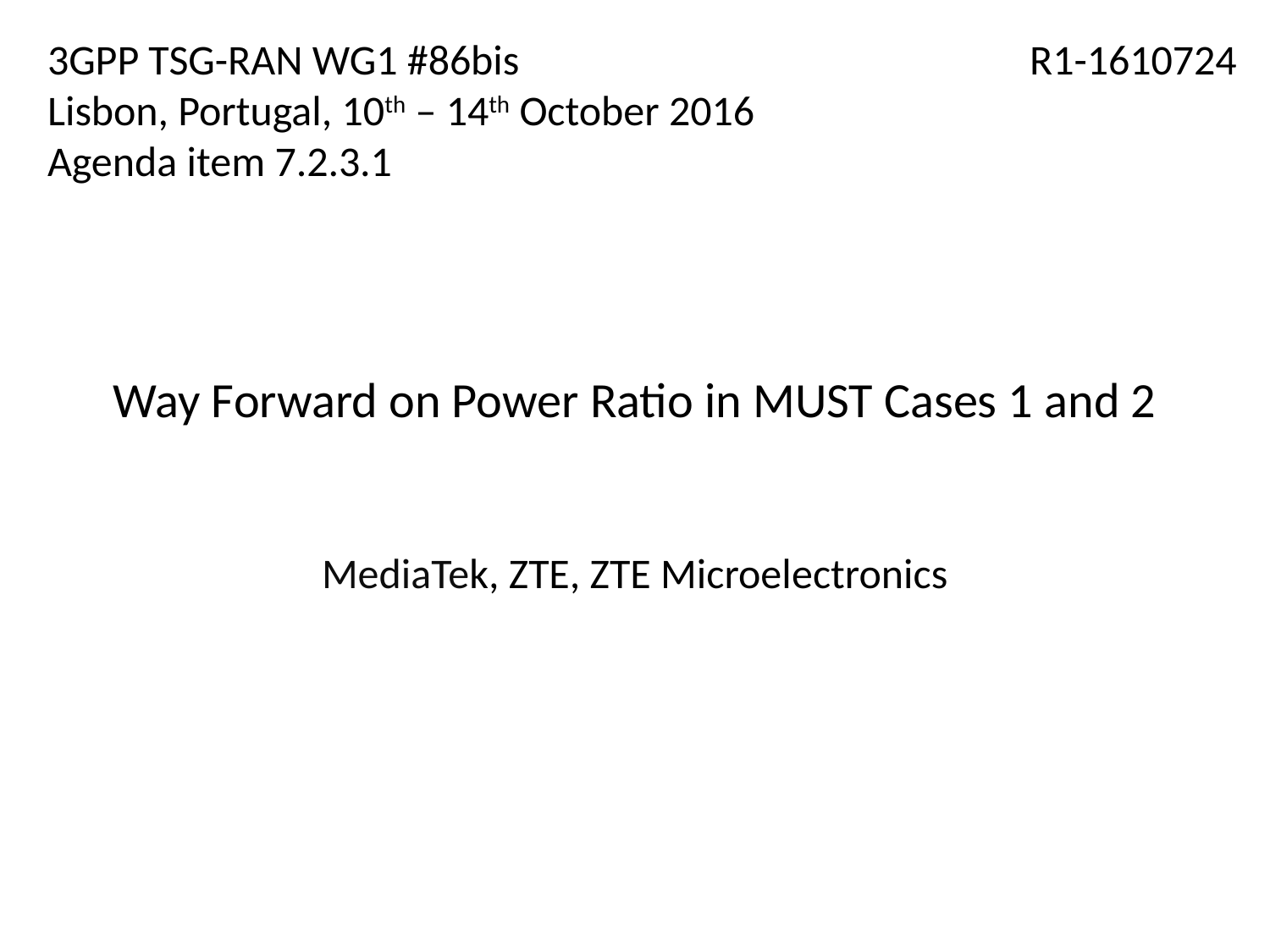

3GPP TSG-RAN WG1 #86bis
Lisbon, Portugal, 10th – 14th October 2016
Agenda item 7.2.3.1
R1-1610724
# Way Forward on Power Ratio in MUST Cases 1 and 2
MediaTek, ZTE, ZTE Microelectronics